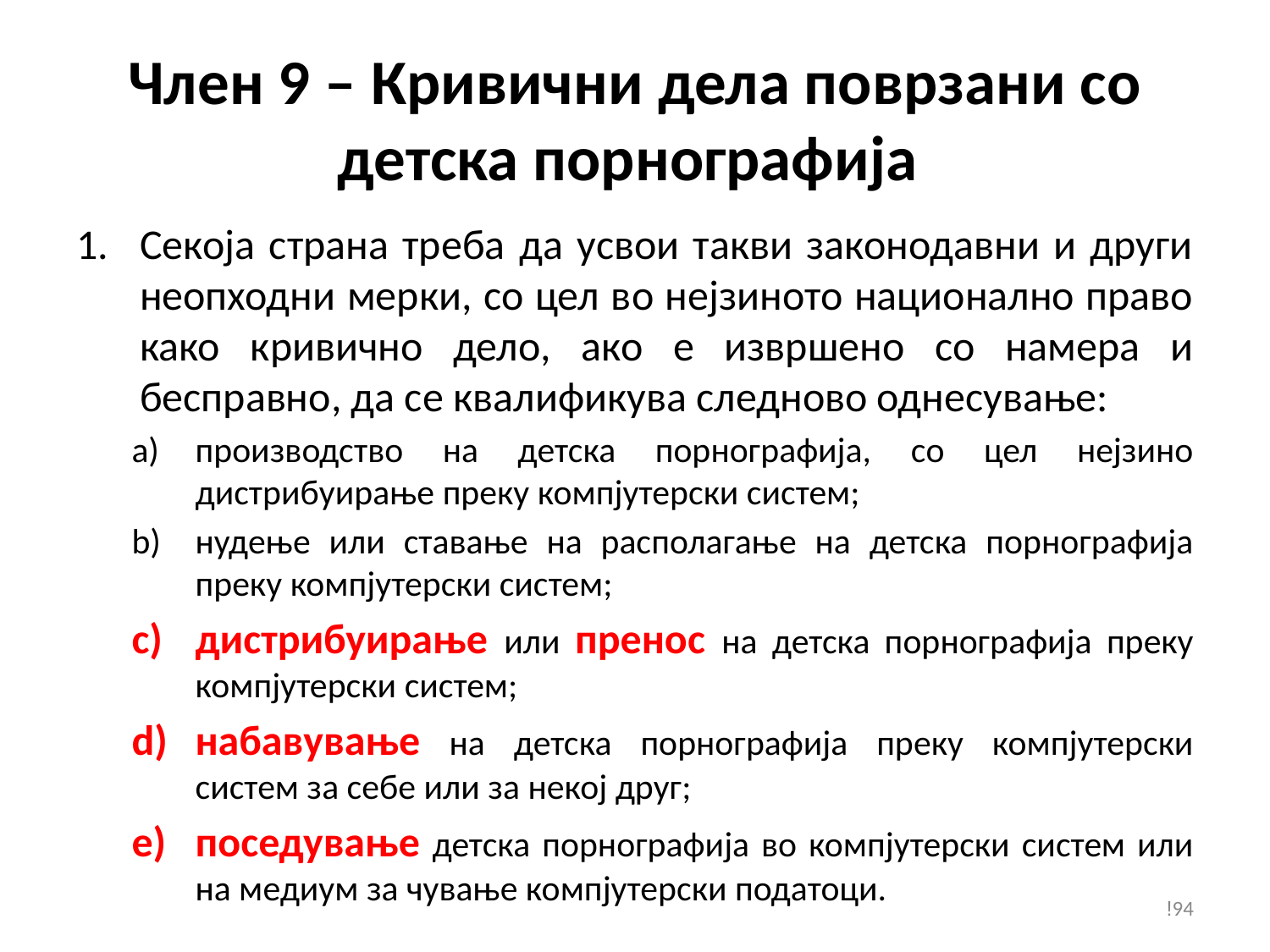

# Член 9 – Кривични дела поврзани со детска порнографија
Секоја страна треба да усвои такви законодавни и други неопходни мерки, со цел во нејзиното национално право како кривично дело, ако е извршено со намера и бесправно, да се квалификува следново однесување:
производство на детска порнографија, со цел нејзино дистрибуирање преку компјутерски систем;
нудење или ставање на располагање на детска порнографија преку компјутерски систем;
дистрибуирање или пренос на детска порнографија преку компјутерски систем;
набавување на детска порнографија преку компјутерски систем за себе или за некој друг;
поседување детска порнографија во компјутерски систем или на медиум за чување компјутерски податоци.
!94